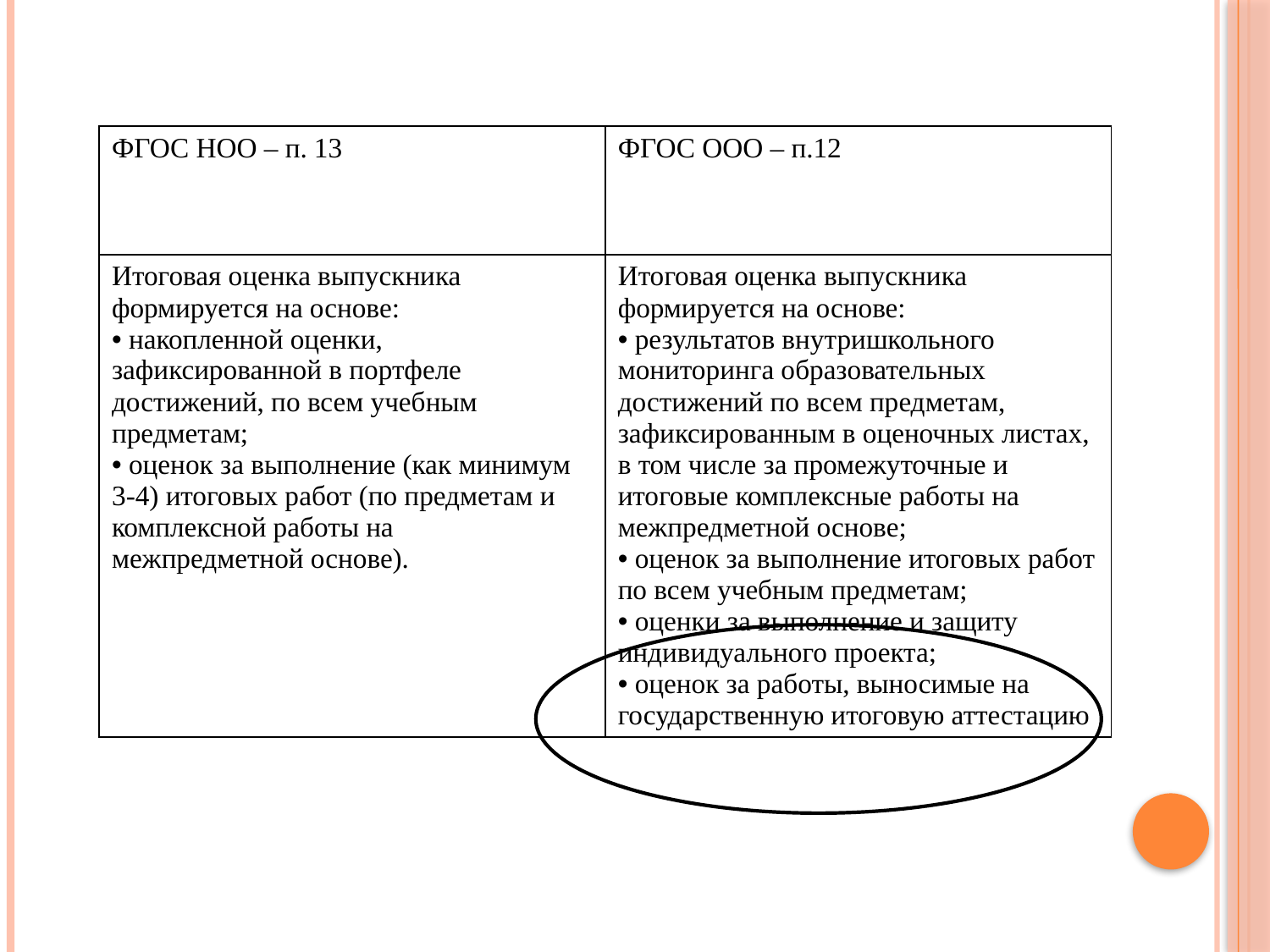

| ФГОС НОО – п. 13 | ФГОС ООО – п.12 |
| --- | --- |
| Итоговая оценка выпускника формируется на основе: накопленной оценки, зафиксированной в портфеле достижений, по всем учебным предметам; оценок за выполнение (как минимум 3-4) итоговых работ (по предметам и комплексной работы на межпредметной основе). | Итоговая оценка выпускника формируется на основе: результатов внутришкольного мониторинга образовательных достижений по всем предметам, зафиксированным в оценочных листах, в том числе за промежуточные и итоговые комплексные работы на межпредметной основе; оценок за выполнение итоговых работ по всем учебным предметам; оценки за выполнение и защиту индивидуального проекта; оценок за работы, выносимые на государственную итоговую аттестацию |